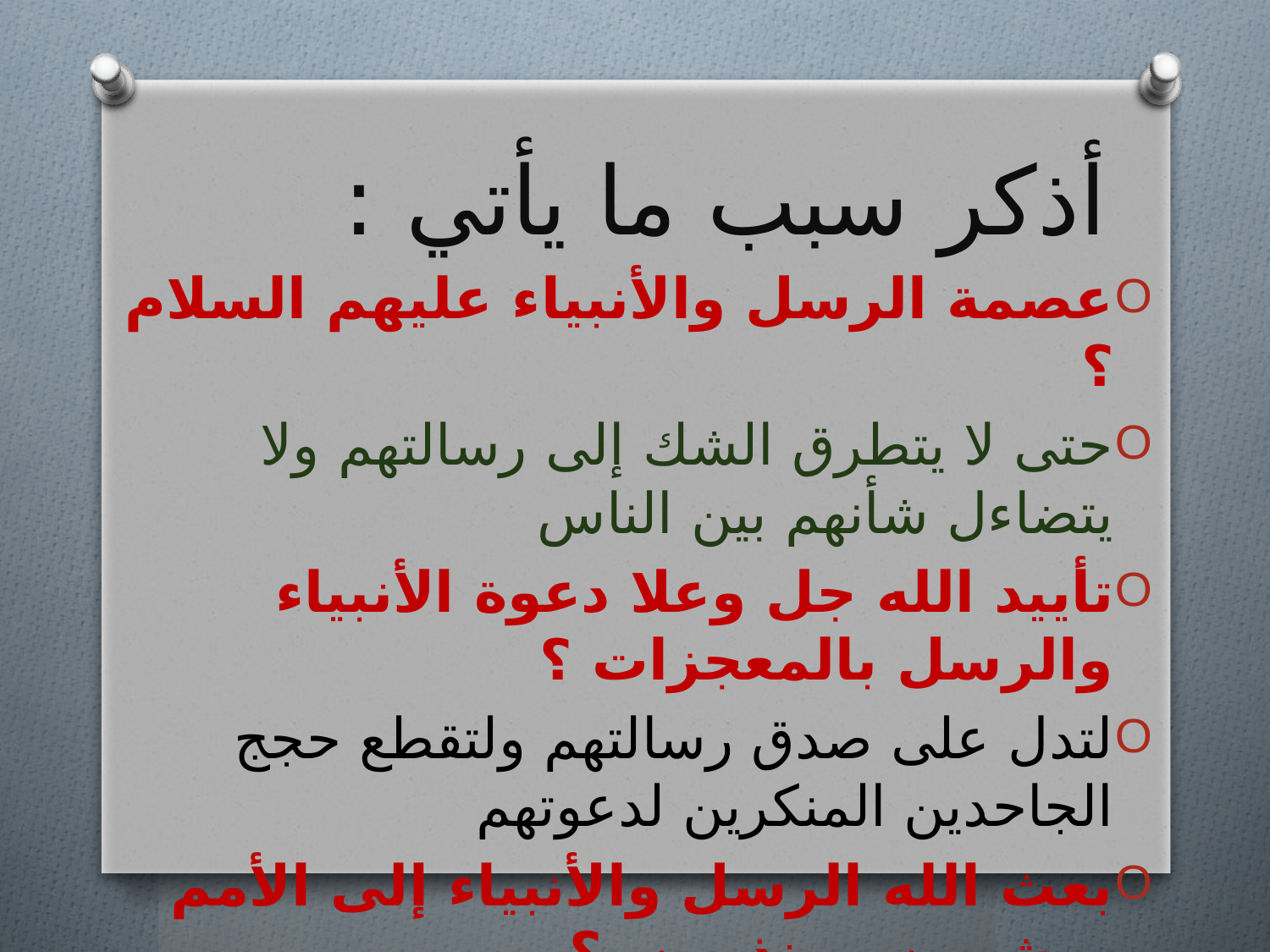

# أذكر سبب ما يأتي :
عصمة الرسل والأنبياء عليهم السلام ؟
حتى لا يتطرق الشك إلى رسالتهم ولا يتضاءل شأنهم بين الناس
تأييد الله جل وعلا دعوة الأنبياء والرسل بالمعجزات ؟
لتدل على صدق رسالتهم ولتقطع حجج الجاحدين المنكرين لدعوتهم
بعث الله الرسل والأنبياء إلى الأمم مبشرين ومنذرين  ؟
لئلا يكون للناس على الله حجة يوم القيامة